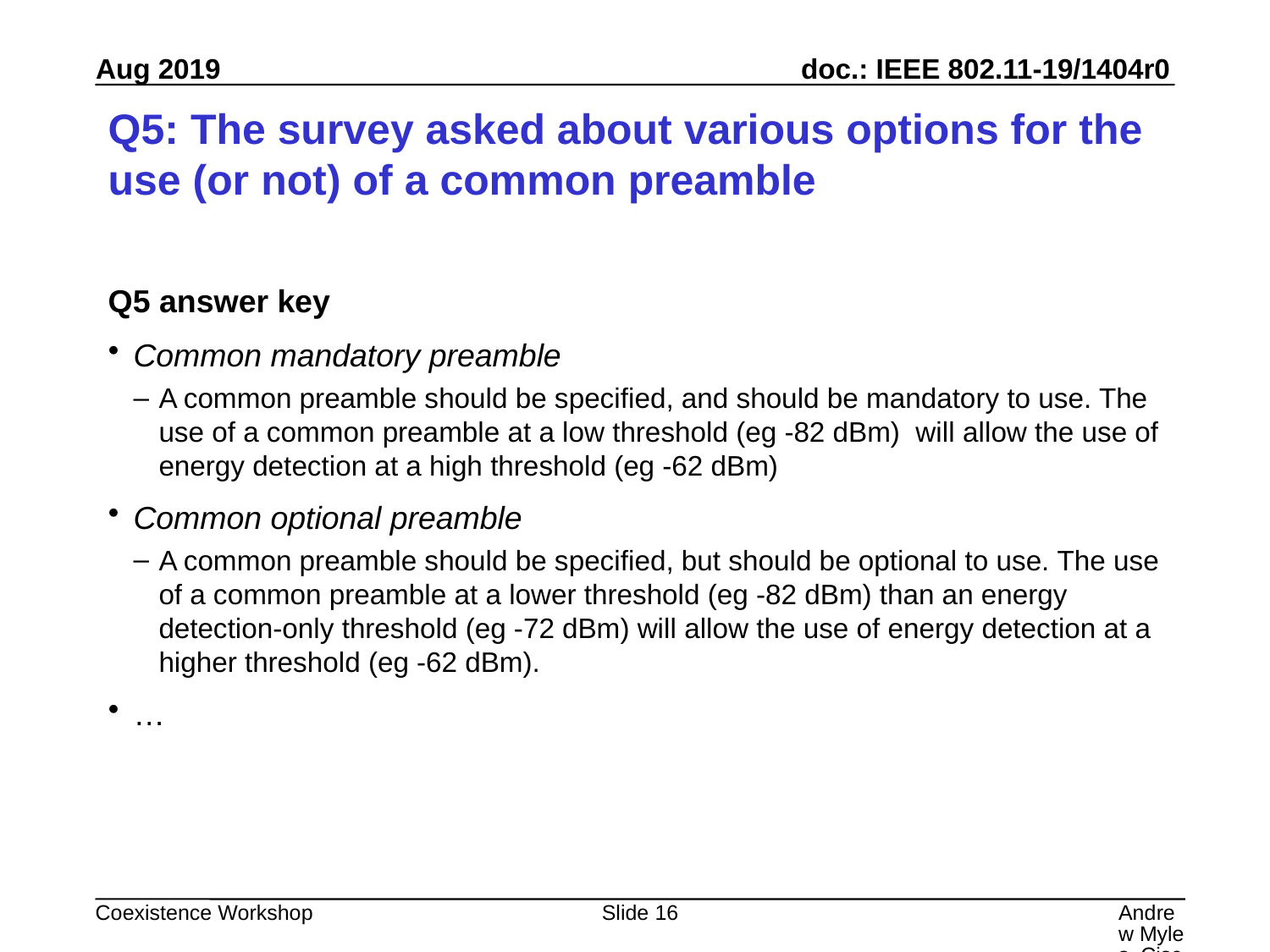

# Q5: The survey asked about various options for the use (or not) of a common preamble
Q5 answer key
Common mandatory preamble
A common preamble should be specified, and should be mandatory to use. The use of a common preamble at a low threshold (eg -82 dBm)  will allow the use of energy detection at a high threshold (eg -62 dBm)
Common optional preamble
A common preamble should be specified, but should be optional to use. The use of a common preamble at a lower threshold (eg -82 dBm) than an energy detection-only threshold (eg -72 dBm) will allow the use of energy detection at a higher threshold (eg -62 dBm).
…
Slide 16
Andrew Myles, Cisco